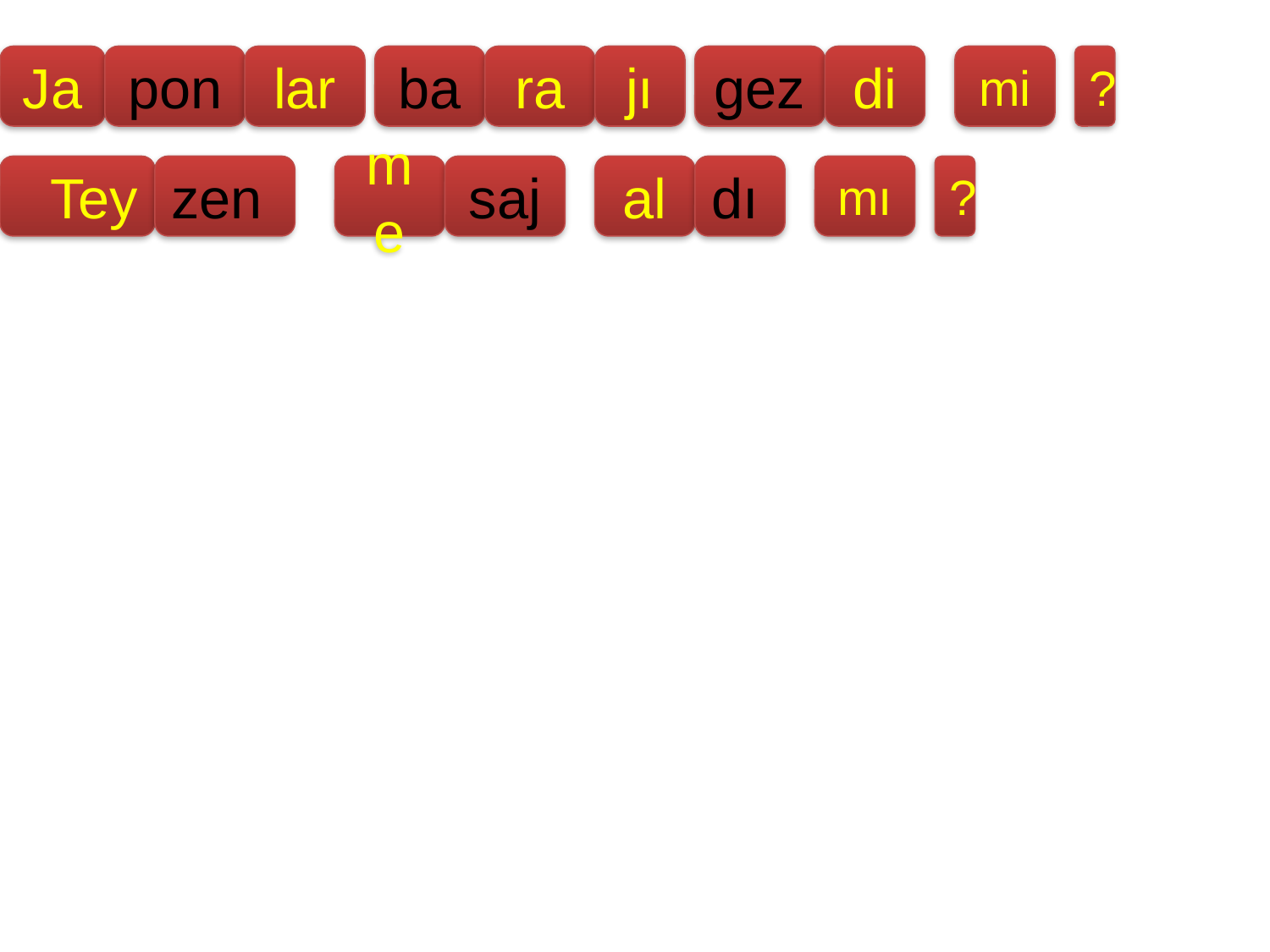

Ja
pon
lar
ba
ra
jı
gez
di
mi
?
Tey
zen
me
saj
al
dı
mı
?